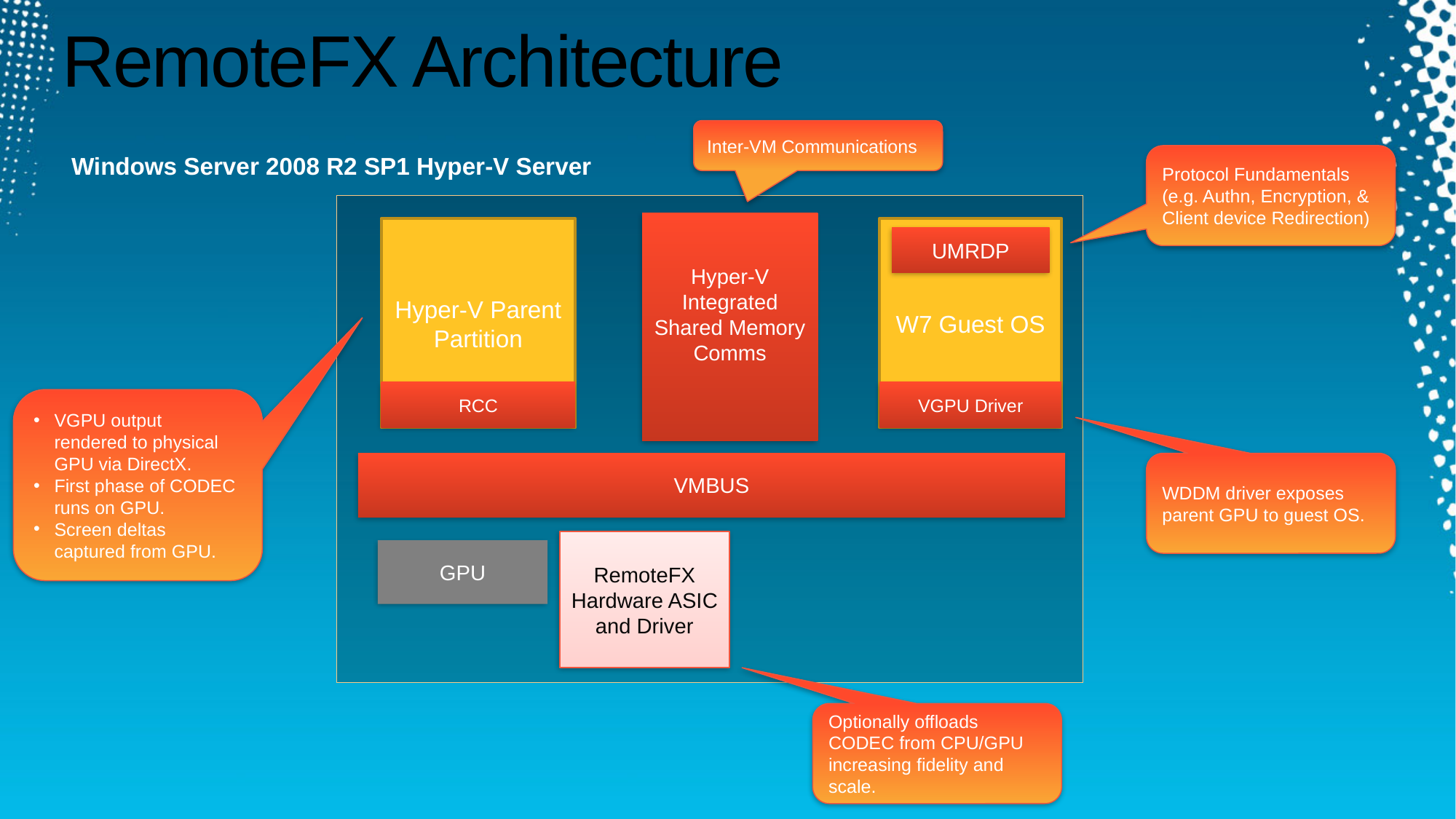

# RemoteFX Architecture
Inter-VM Communications
Windows Server 2008 R2 SP1 Hyper-V Server
Protocol Fundamentals (e.g. Authn, Encryption, & Client device Redirection)

Hyper-V
Integrated Shared Memory
Comms

Hyper-V Parent Partition
W7 Guest OS
UMRDP
RCC
VGPU Driver
VGPU output  rendered to physical GPU via DirectX.
First phase of CODEC runs on GPU.
Screen deltas captured from GPU.
VMBUS
WDDM driver exposes parent GPU to guest OS.
RemoteFX Hardware ASIC and Driver
GPU
Optionally offloads CODEC from CPU/GPU increasing fidelity and scale.